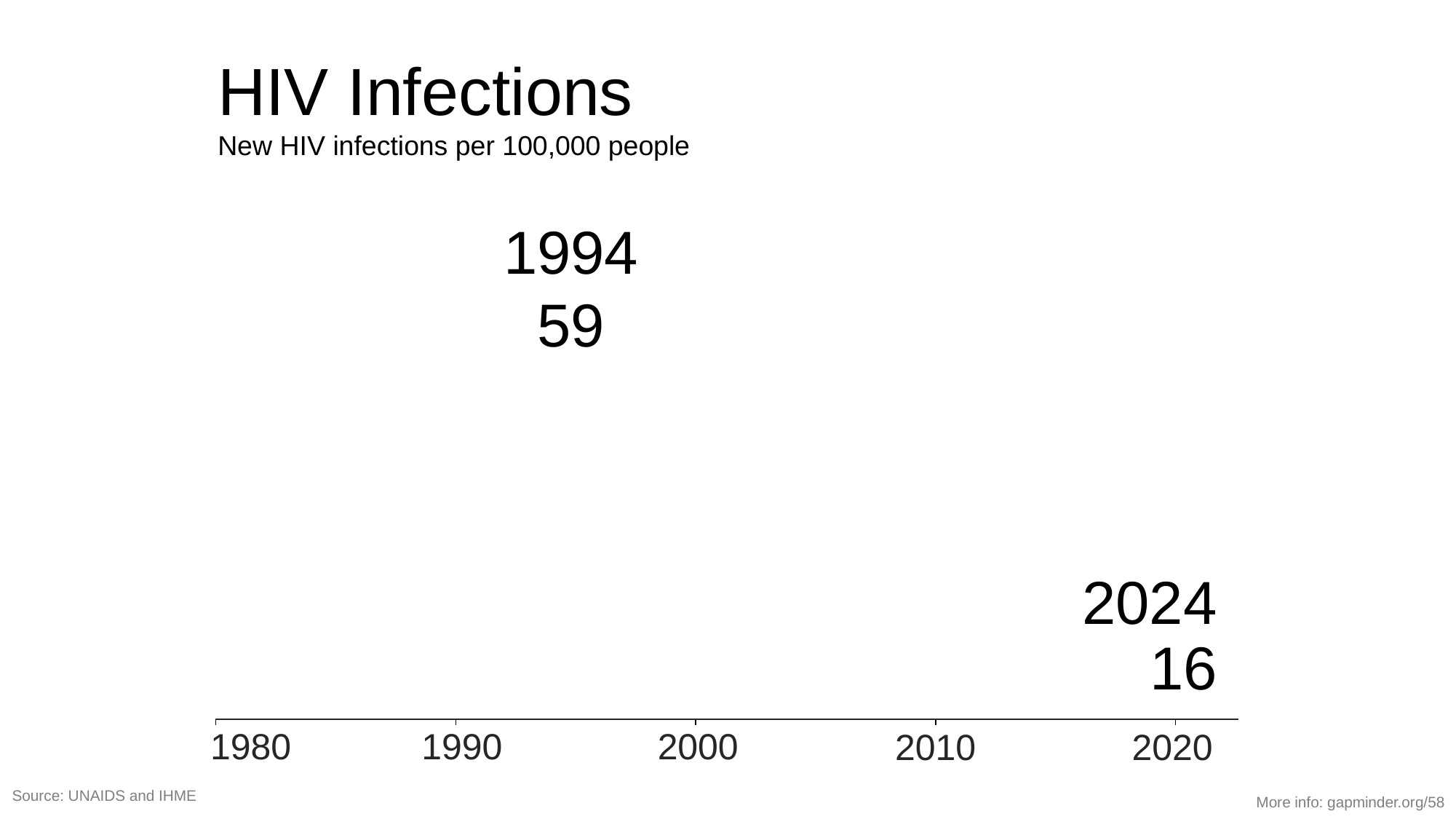

HIV Infections
New HIV infections per 100,000 people

1994
59
2024
16
1980
1990
2000
2020
2010

Source: UNAIDS and IHME
More info: gapminder.org/58